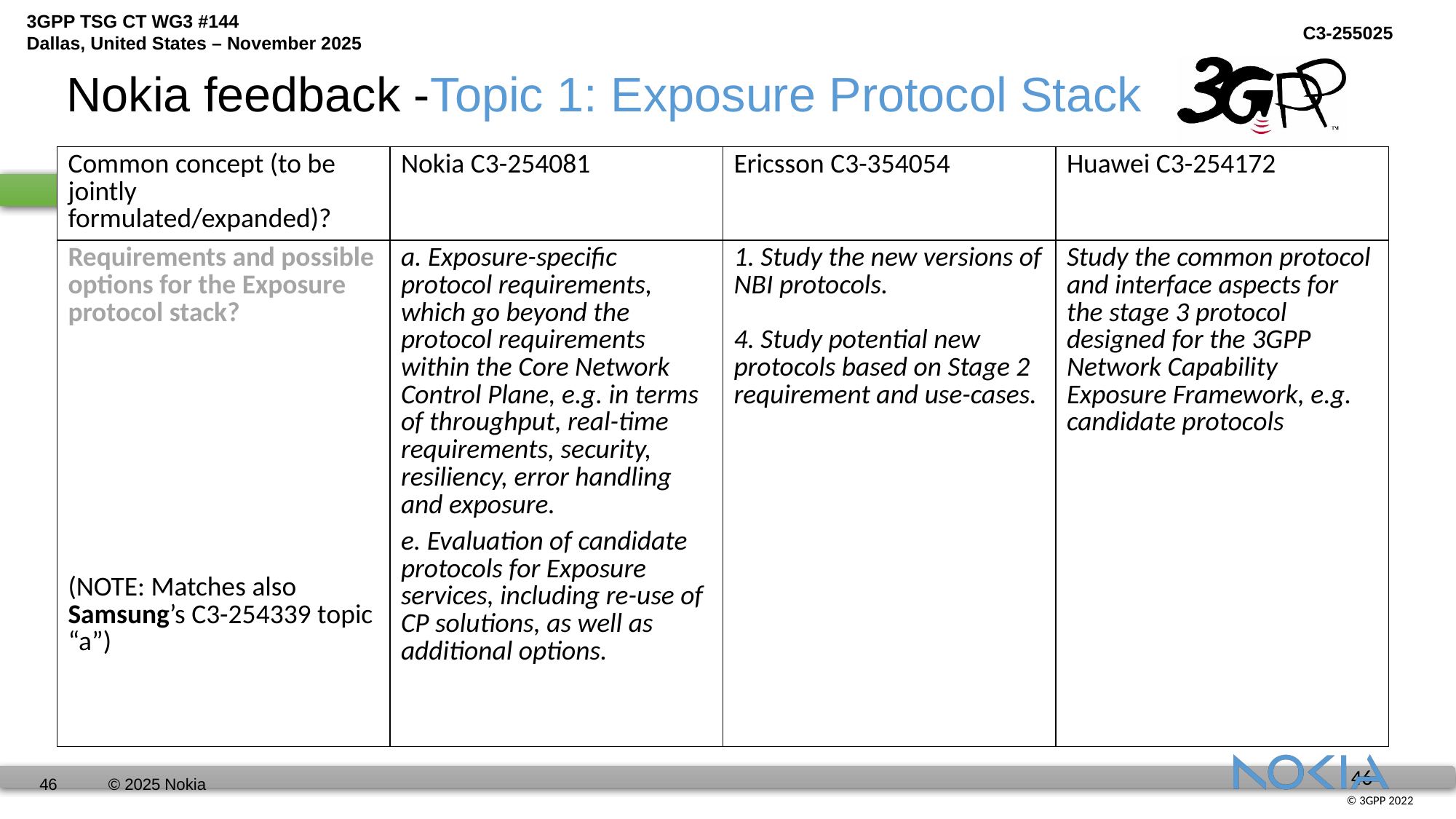

Nokia feedback -Topic 1: Exposure Protocol Stack

| Common concept (to be jointly formulated/expanded)? | Nokia C3-254081 | Ericsson C3-354054 | Huawei C3-254172 |
| --- | --- | --- | --- |
| Requirements and possible options for the Exposure protocol stack? (NOTE: Matches also Samsung’s C3-254339 topic “a”) | a. Exposure-specific protocol requirements, which go beyond the protocol requirements within the Core Network Control Plane, e.g. in terms of throughput, real-time requirements, security, resiliency, error handling and exposure. e. Evaluation of candidate protocols for Exposure services, including re-use of CP solutions, as well as additional options. | 1. Study the new versions of NBI protocols. 4. Study potential new protocols based on Stage 2 requirement and use-cases. | Study the common protocol and interface aspects for the stage 3 protocol designed for the 3GPP Network Capability Exposure Framework, e.g. candidate protocols |